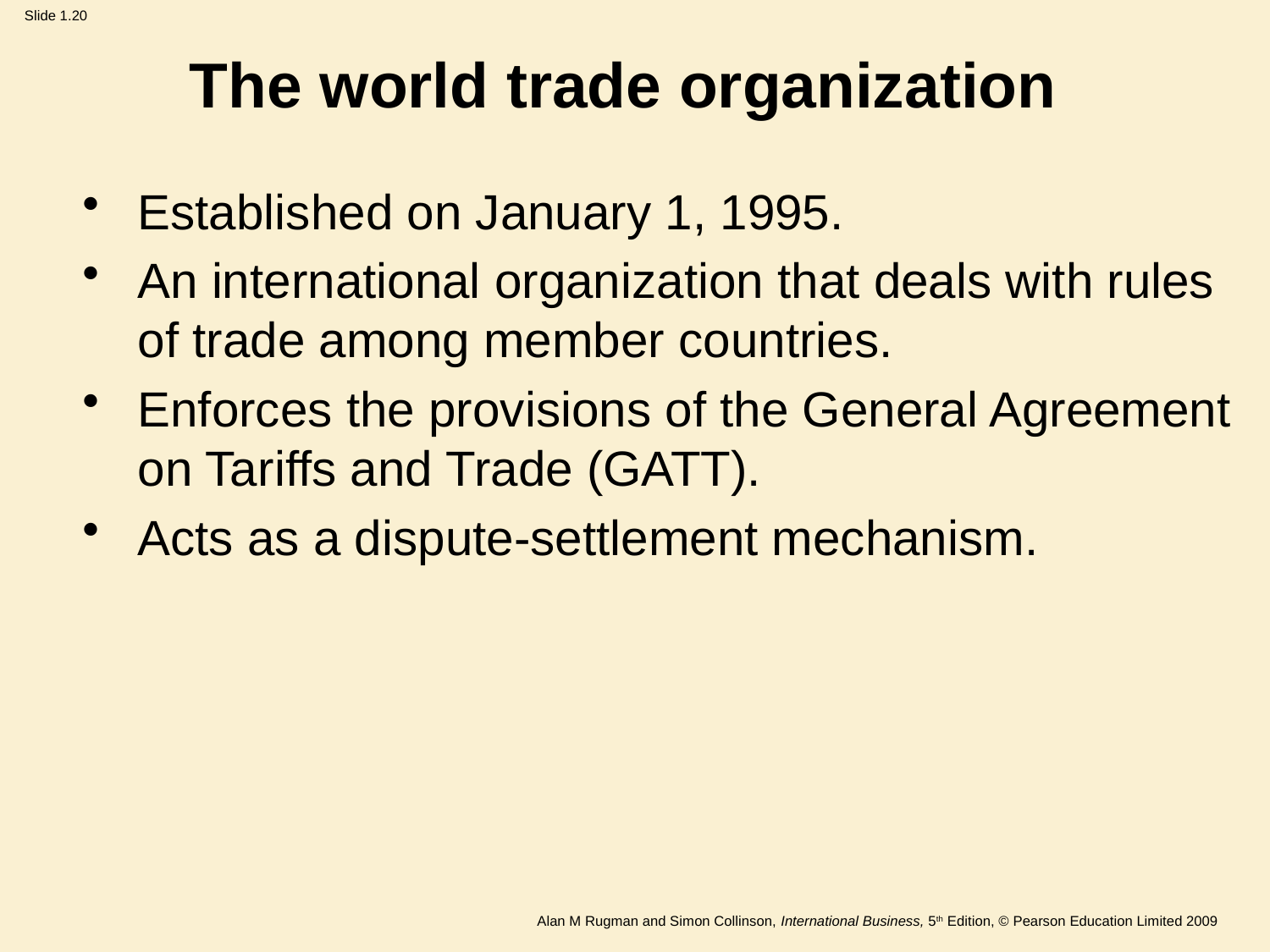

The world trade organization
Established on January 1, 1995.
An international organization that deals with rules of trade among member countries.
Enforces the provisions of the General Agreement on Tariffs and Trade (GATT).
Acts as a dispute-settlement mechanism.